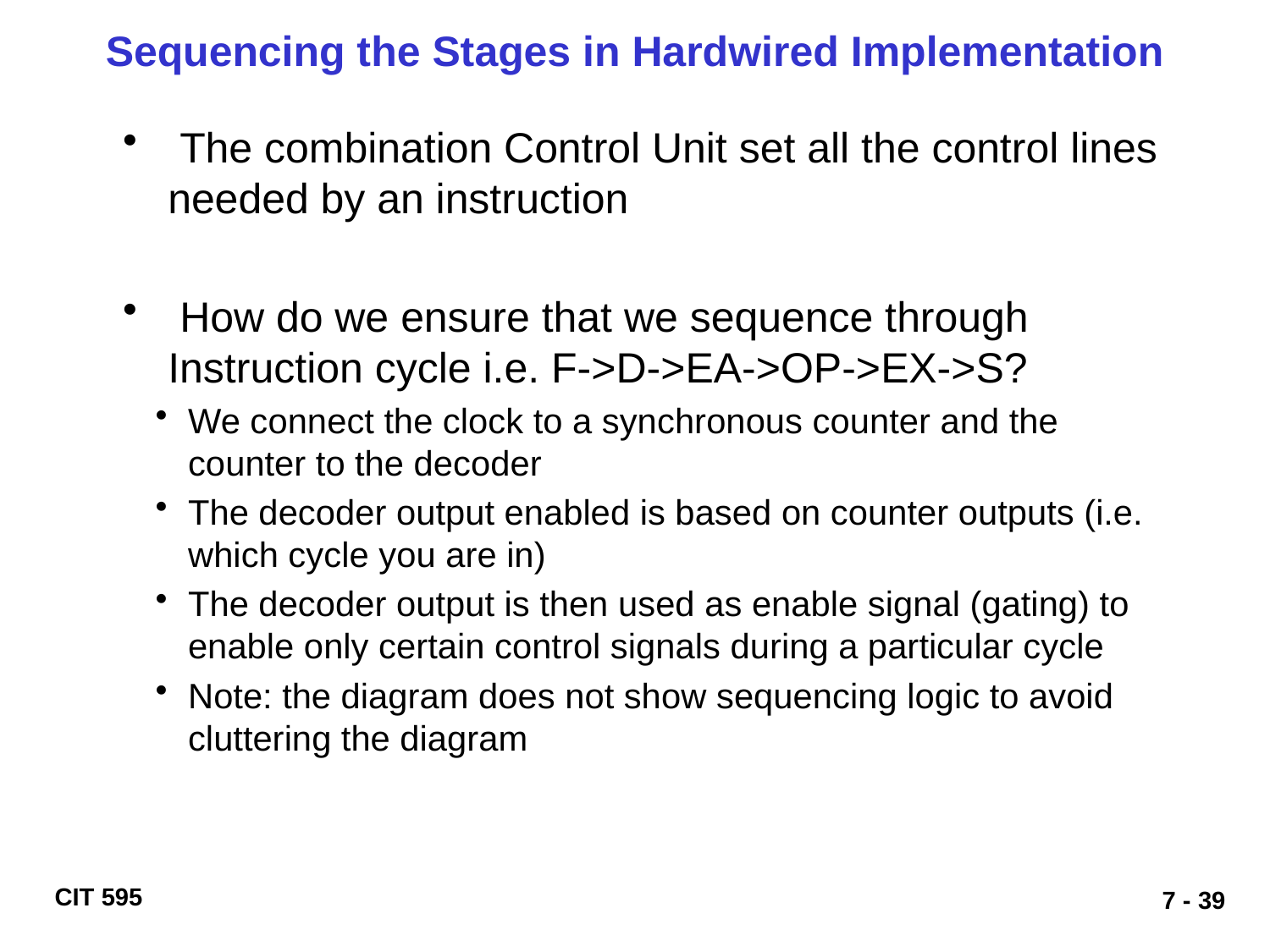

# Sequencing the Stages in Hardwired Implementation
 The combination Control Unit set all the control lines needed by an instruction

 How do we ensure that we sequence through Instruction cycle i.e. F->D->EA->OP->EX->S?
We connect the clock to a synchronous counter and the counter to the decoder
The decoder output enabled is based on counter outputs (i.e. which cycle you are in)
The decoder output is then used as enable signal (gating) to enable only certain control signals during a particular cycle
Note: the diagram does not show sequencing logic to avoid cluttering the diagram

7 - 39